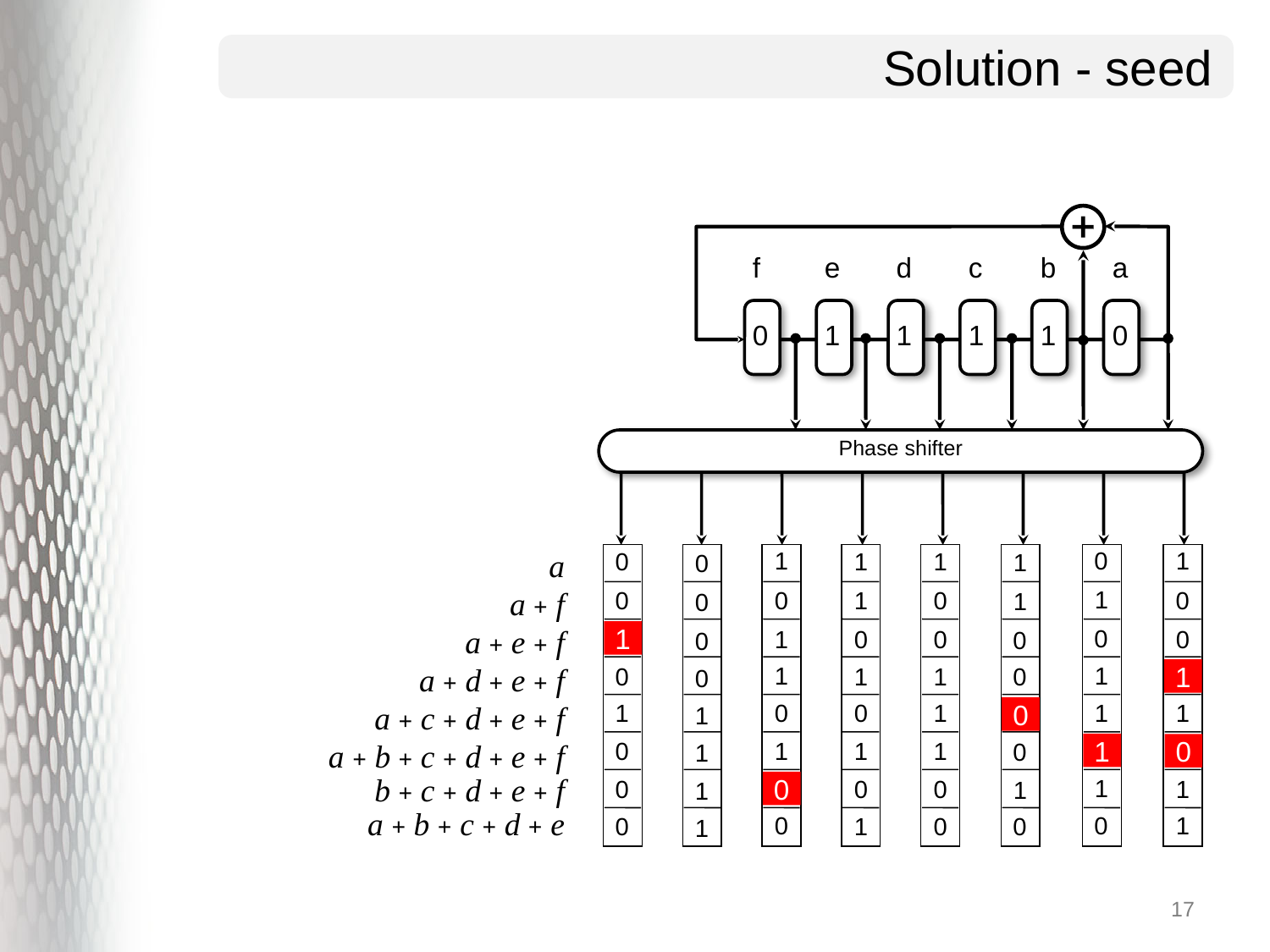

# Solution - seed

a
0
b
1
c
1
d
1
e
1
f
0

Phase shifter

0
1
0
1
1
1
0

1

1
0
1
1
0
1
0

0

1
0
0
1
1
1

1

0

a
a + f
a + e + f
a + d + e + f
a + c + d + e + f
a + b + c + d + e + f
b + c + d + e + f
a + b + c + d + e
1
1
0
1
0
1
0
1

1
0
0
1
1
1
0
0

0
0
0
1
0
0
0

1

1
1
0
0
0
1
0

0

0
0
0
0
1
1
1
1